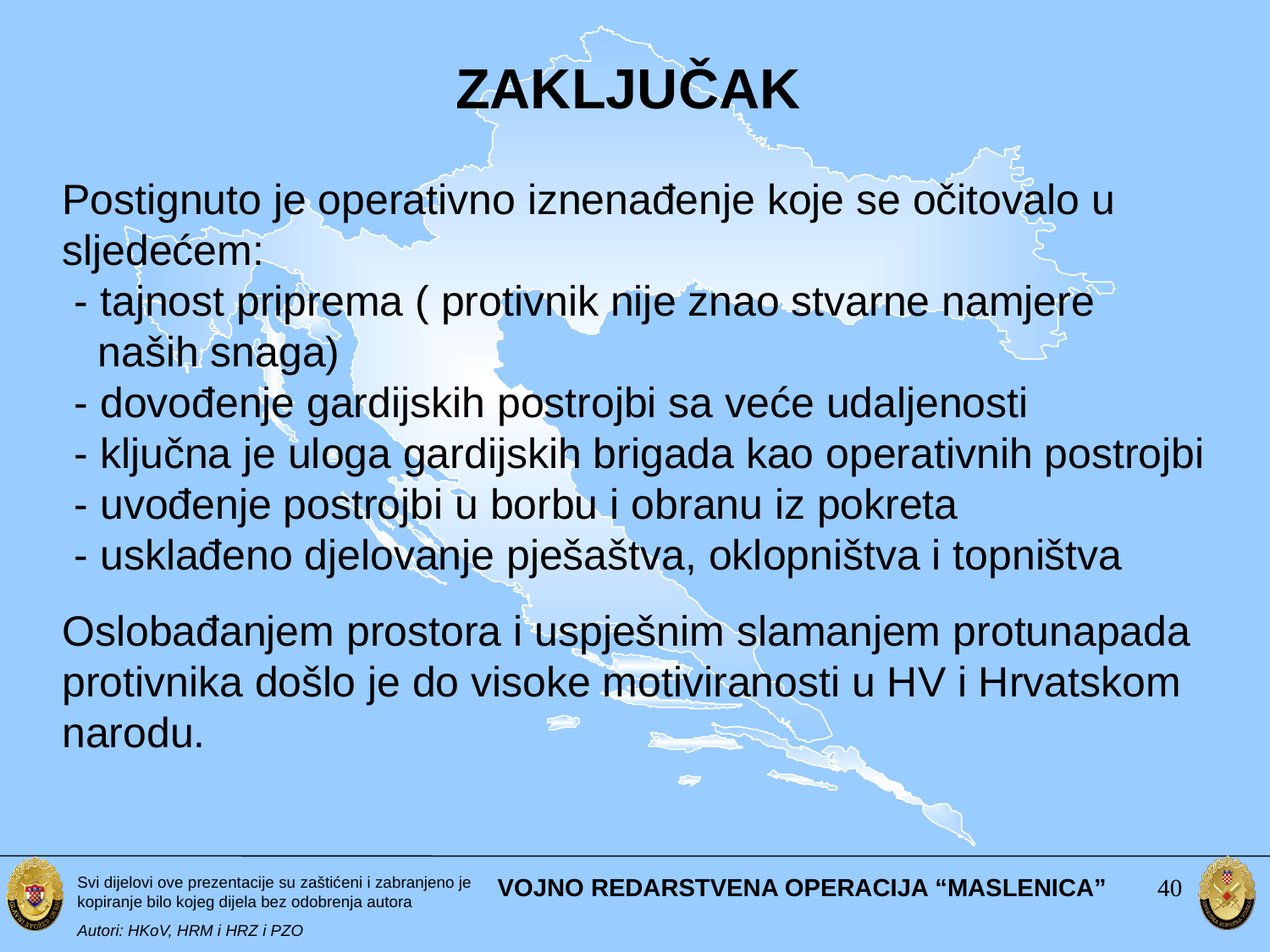

ZAKLJUČAK
Postignuto je operativno iznenađenje koje se očitovalo u sljedećem:
 - tajnost priprema ( protivnik nije znao stvarne namjere
   naših snaga)
 - dovođenje gardijskih postrojbi sa veće udaljenosti
 - ključna je uloga gardijskih brigada kao operativnih postrojbi
 - uvođenje postrojbi u borbu i obranu iz pokreta
 - usklađeno djelovanje pješaštva, oklopništva i topništva

Oslobađanjem prostora i uspješnim slamanjem protunapada protivnika došlo je do visoke motiviranosti u HV i Hrvatskom narodu.
VOJNO REDARSTVENA OPERACIJA “MASLENICA”